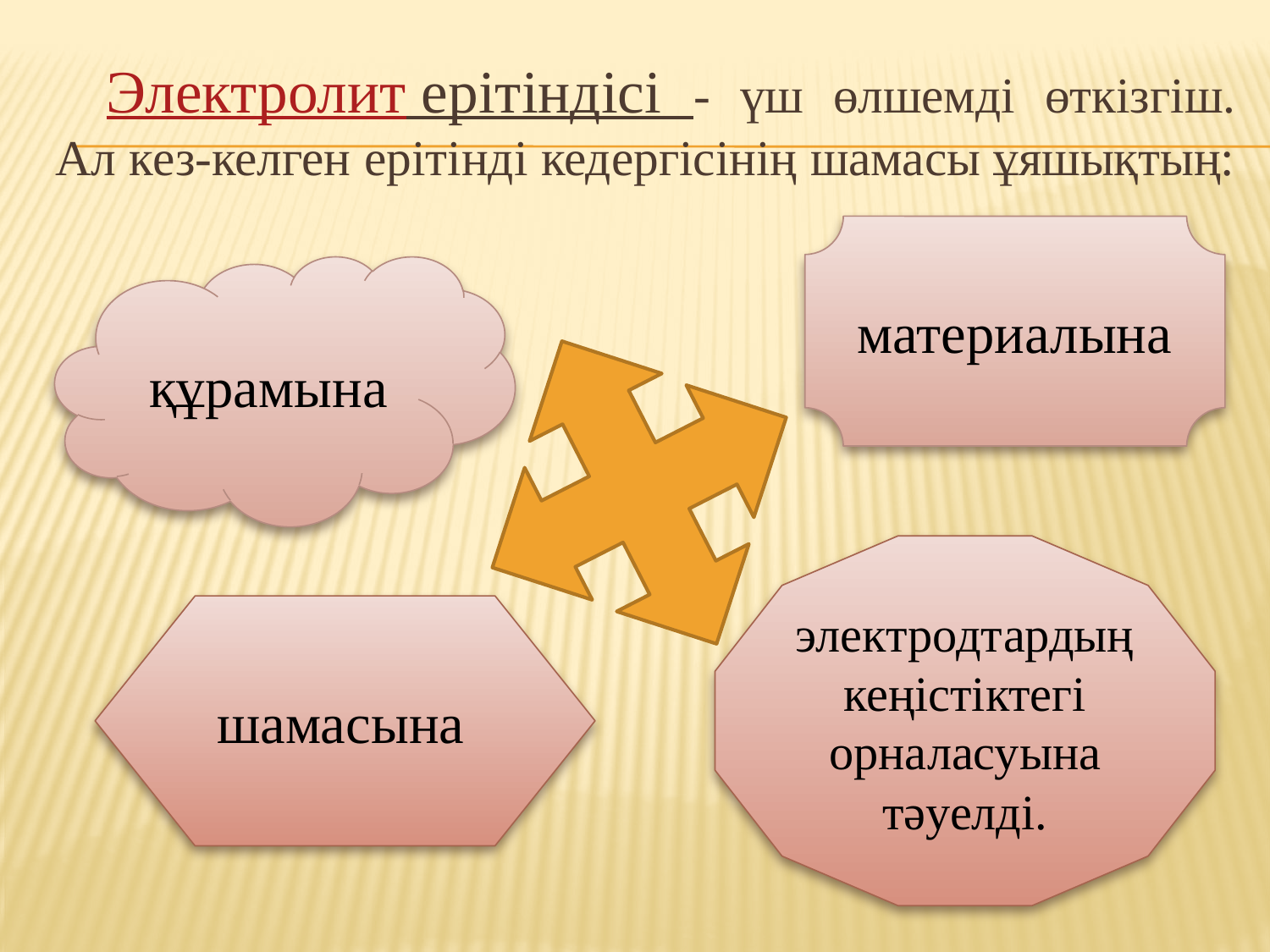

Электролит ерітіндісі - үш өлшемді өткізгіш. Ал кез-келген ерітінді кедергісінің шамасы ұяшықтың:
материалына
құрамына

электродтардың кеңістіктегі орналасуына тәуелді.
шамасына